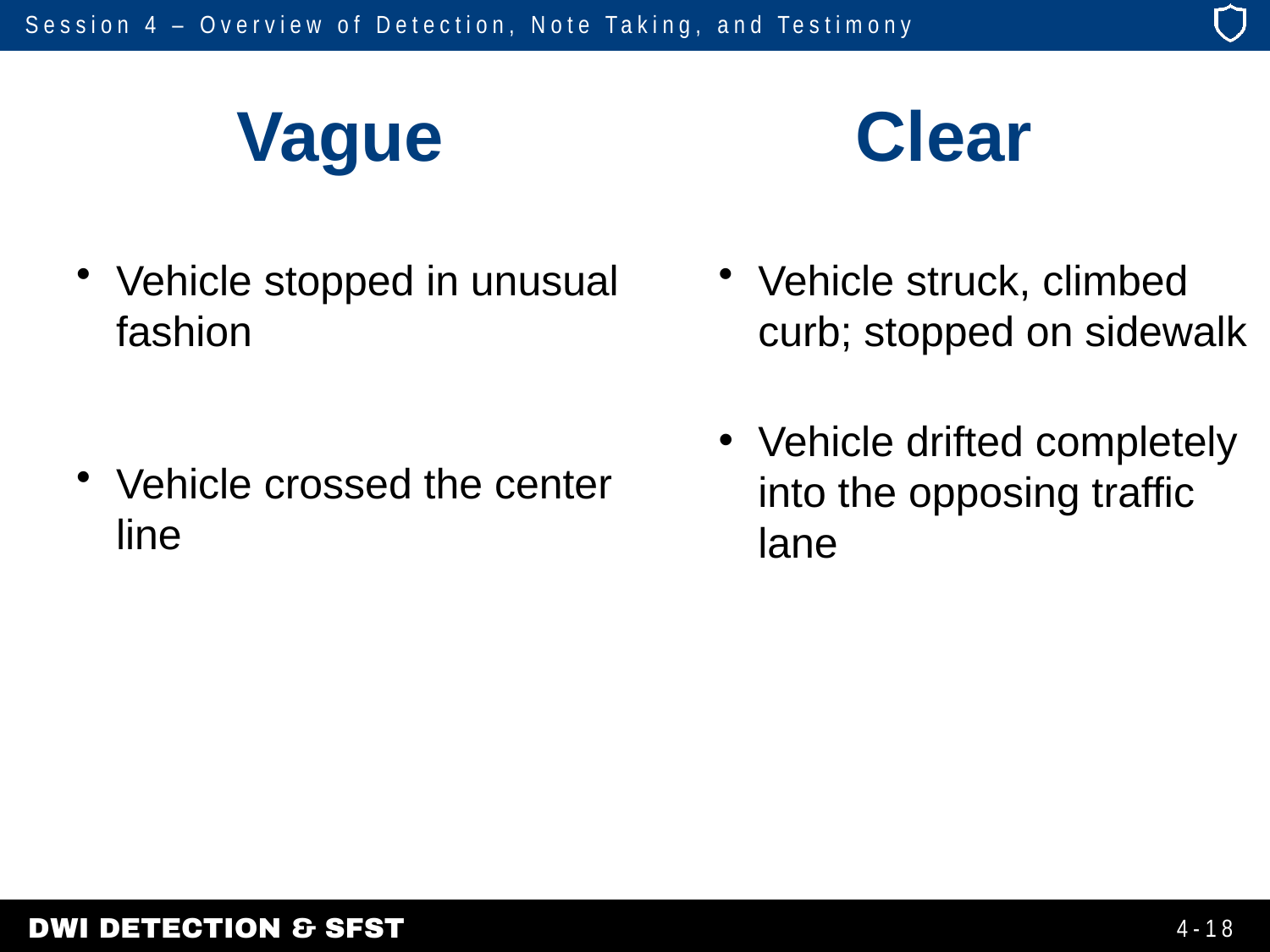

# Vague                     Clear
Vehicle struck, climbed curb; stopped on sidewalk

Vehicle drifted completely into the opposing traffic lane

Vehicle stopped in unusual fashion

Vehicle crossed the center line

4-18